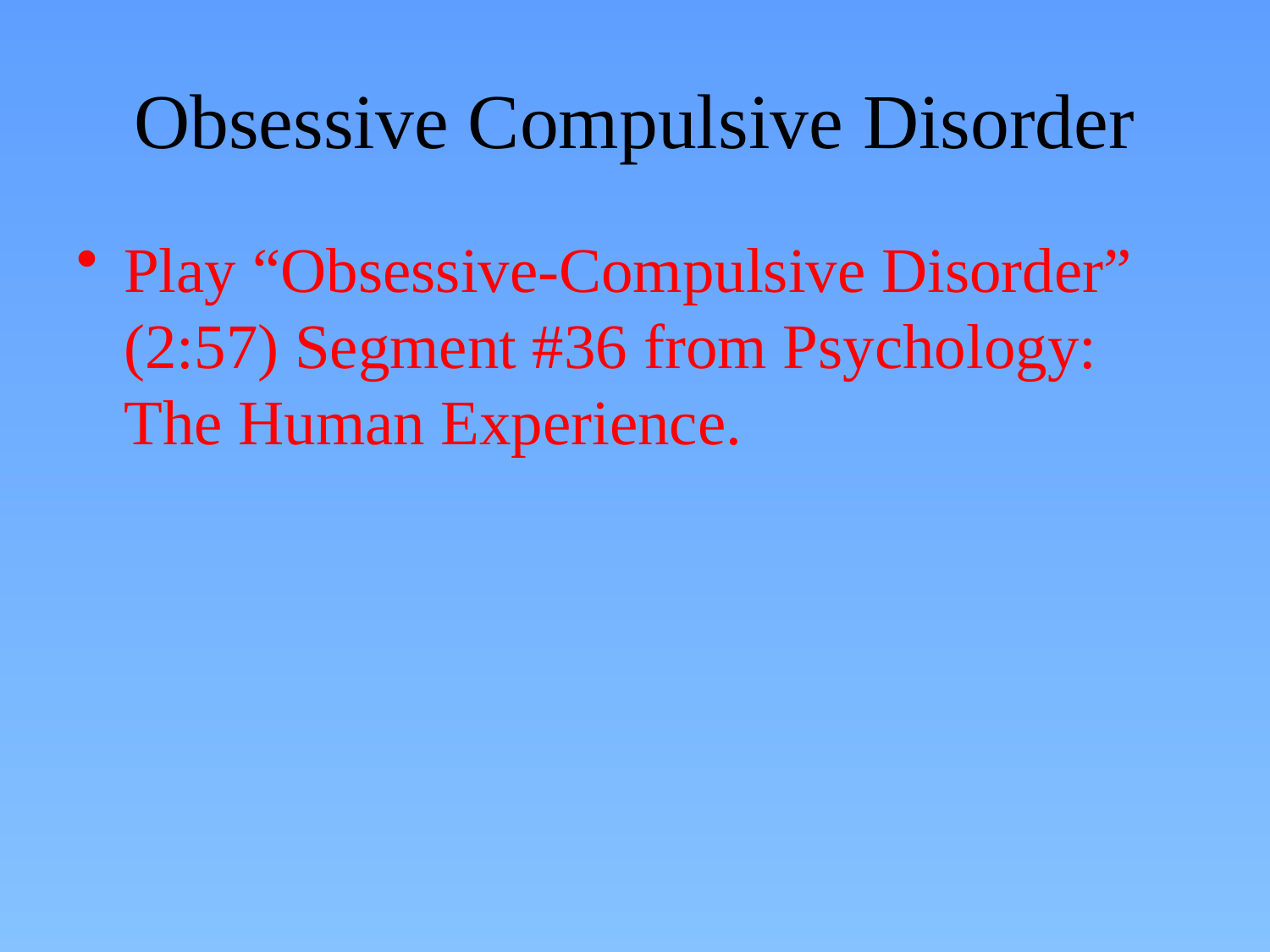

# Obsessive Compulsive Disorder
Play “Obsessive-Compulsive Disorder” (2:57) Segment #36 from Psychology: The Human Experience.